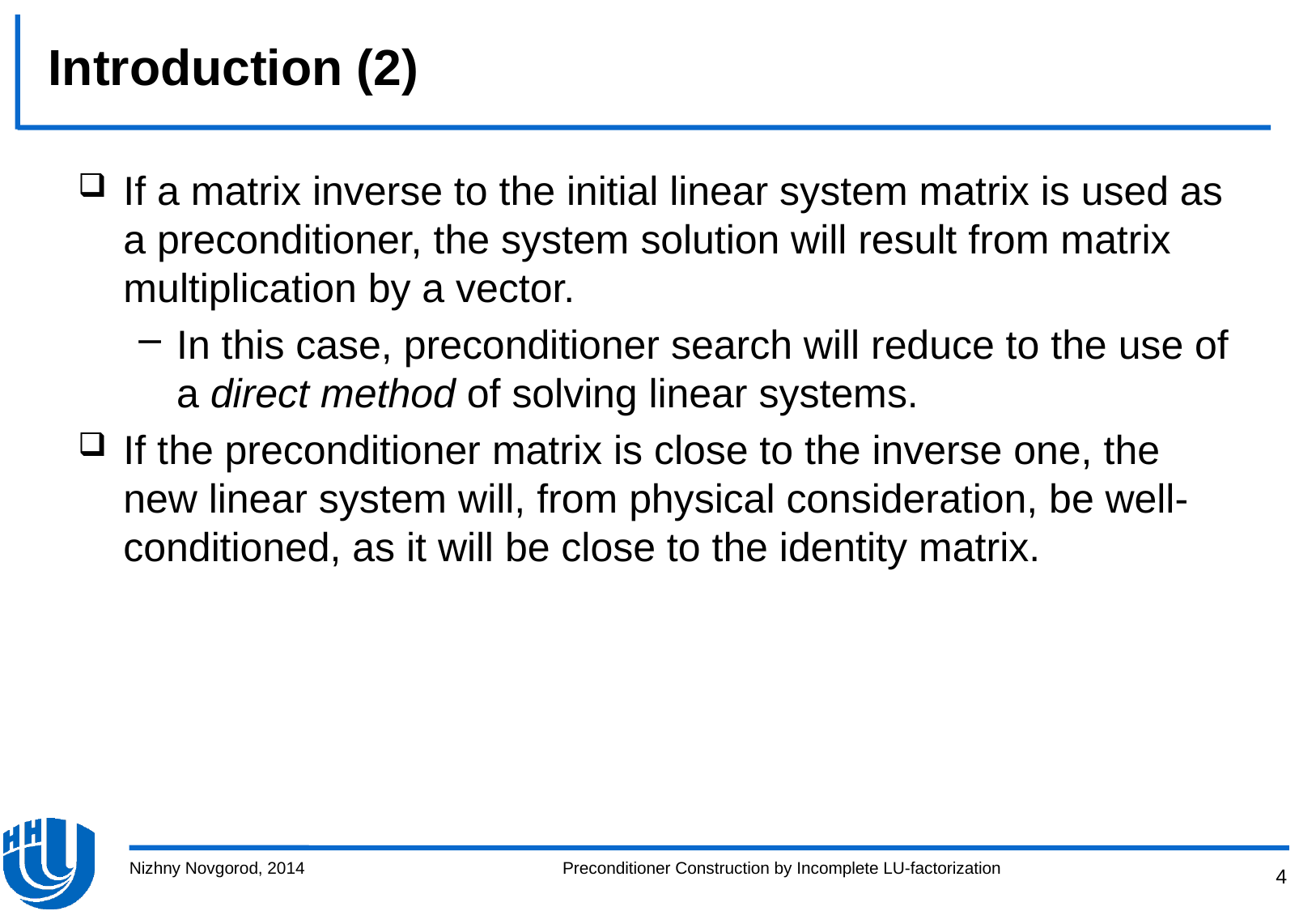

# Introduction (2)
If a matrix inverse to the initial linear system matrix is used as a preconditioner, the system solution will result from matrix multiplication by a vector.
In this case, preconditioner search will reduce to the use of a direct method of solving linear systems.
If the preconditioner matrix is close to the inverse one, the new linear system will, from physical consideration, be well-conditioned, as it will be close to the identity matrix.

Nizhny Novgorod, 2014
Preconditioner Construction by Incomplete LU-factorization